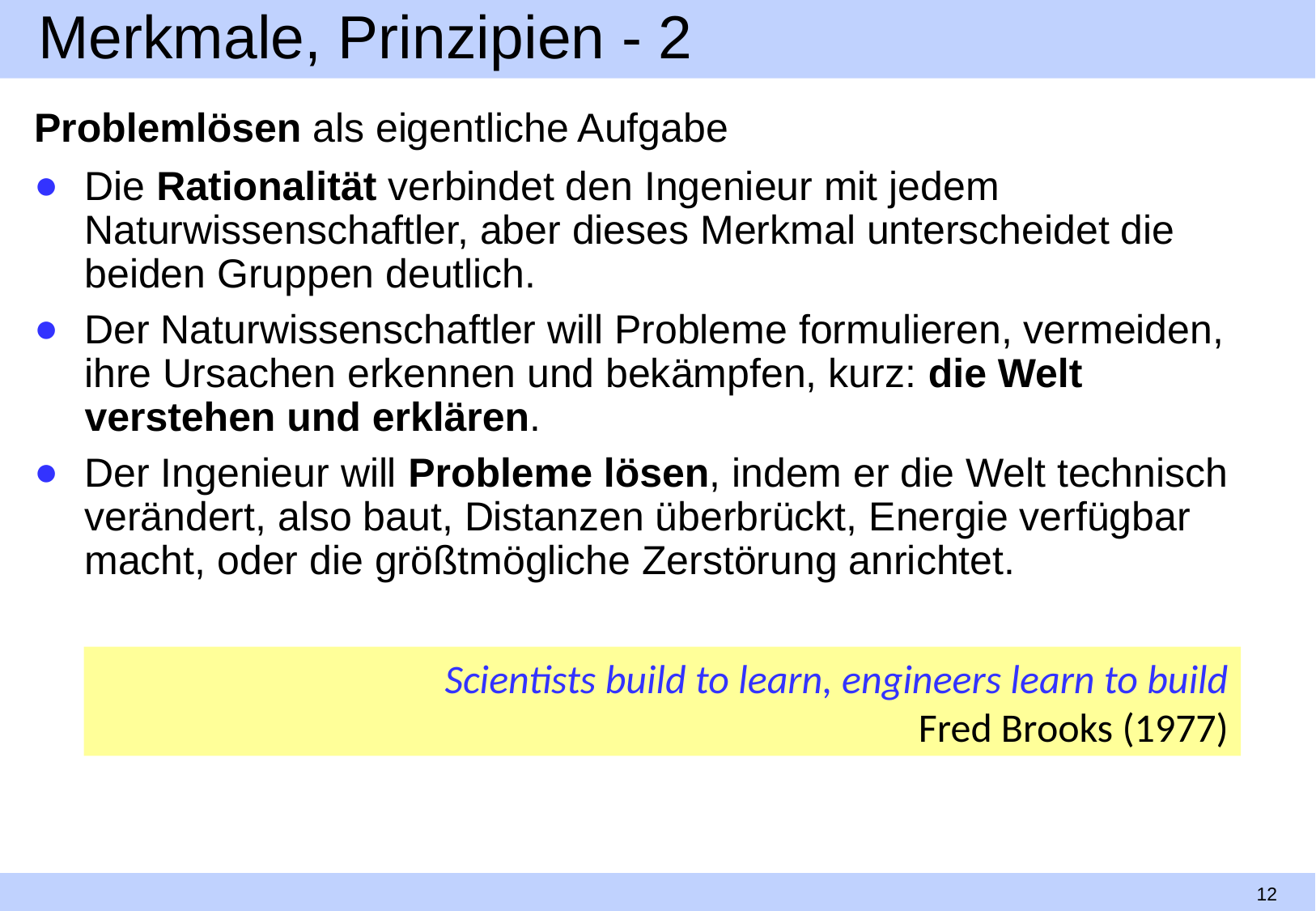

# Merkmale, Prinzipien - 2
Problemlösen als eigentliche Aufgabe
Die Rationalität verbindet den Ingenieur mit jedem Naturwissenschaftler, aber dieses Merkmal unterscheidet die beiden Gruppen deutlich.
Der Naturwissenschaftler will Probleme formulieren, vermeiden, ihre Ursachen erkennen und bekämpfen, kurz: die Welt verstehen und erklären.
Der Ingenieur will Probleme lösen, indem er die Welt technisch verändert, also baut, Distanzen überbrückt, Energie verfügbar macht, oder die größtmögliche Zerstörung anrichtet.

Scientists build to learn, engineers learn to build
Fred Brooks (1977)
12